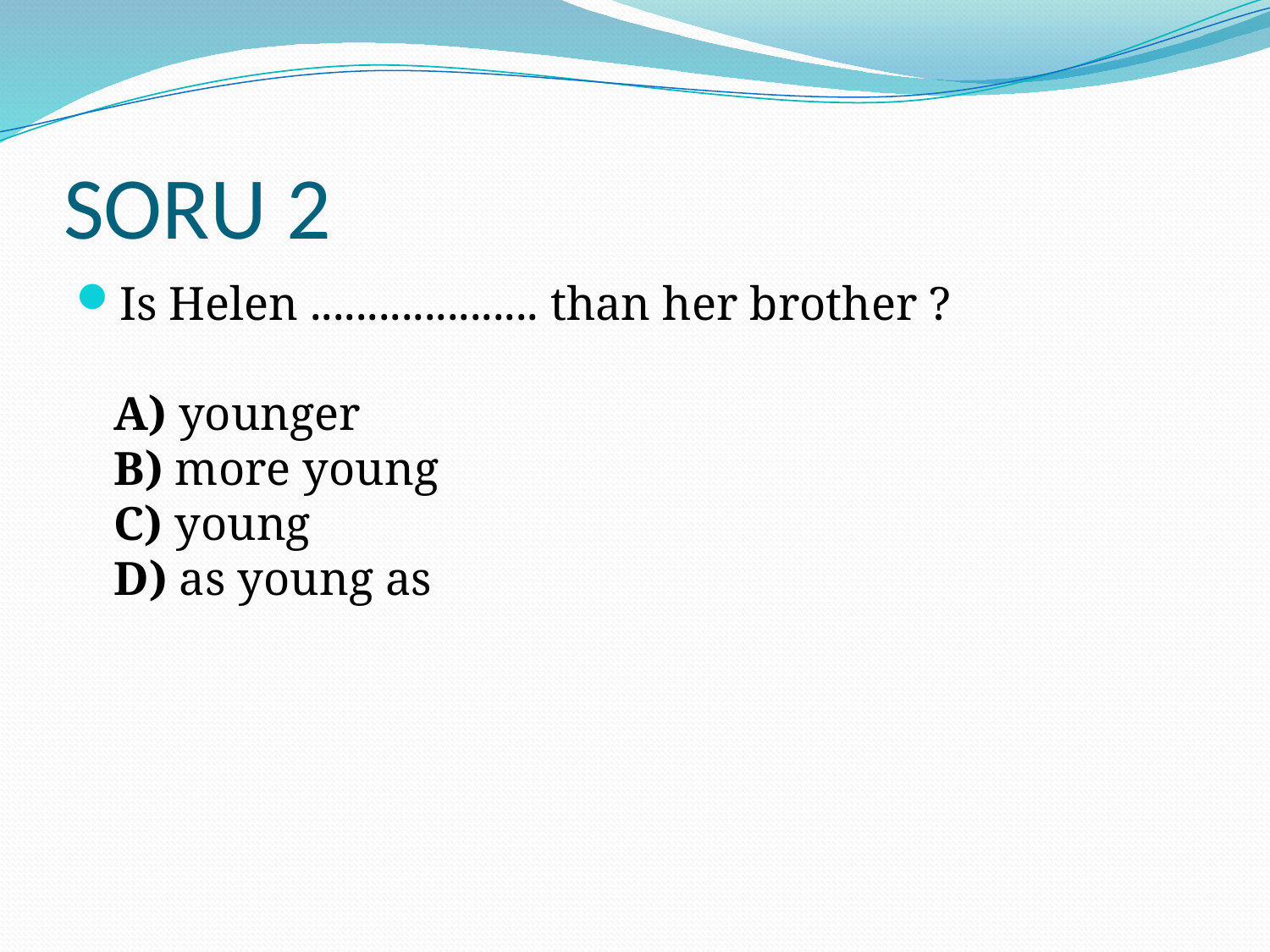

# SORU 2
Is Helen .................... than her brother ? 
A) younger
B) more young 
C) young
D) as young as